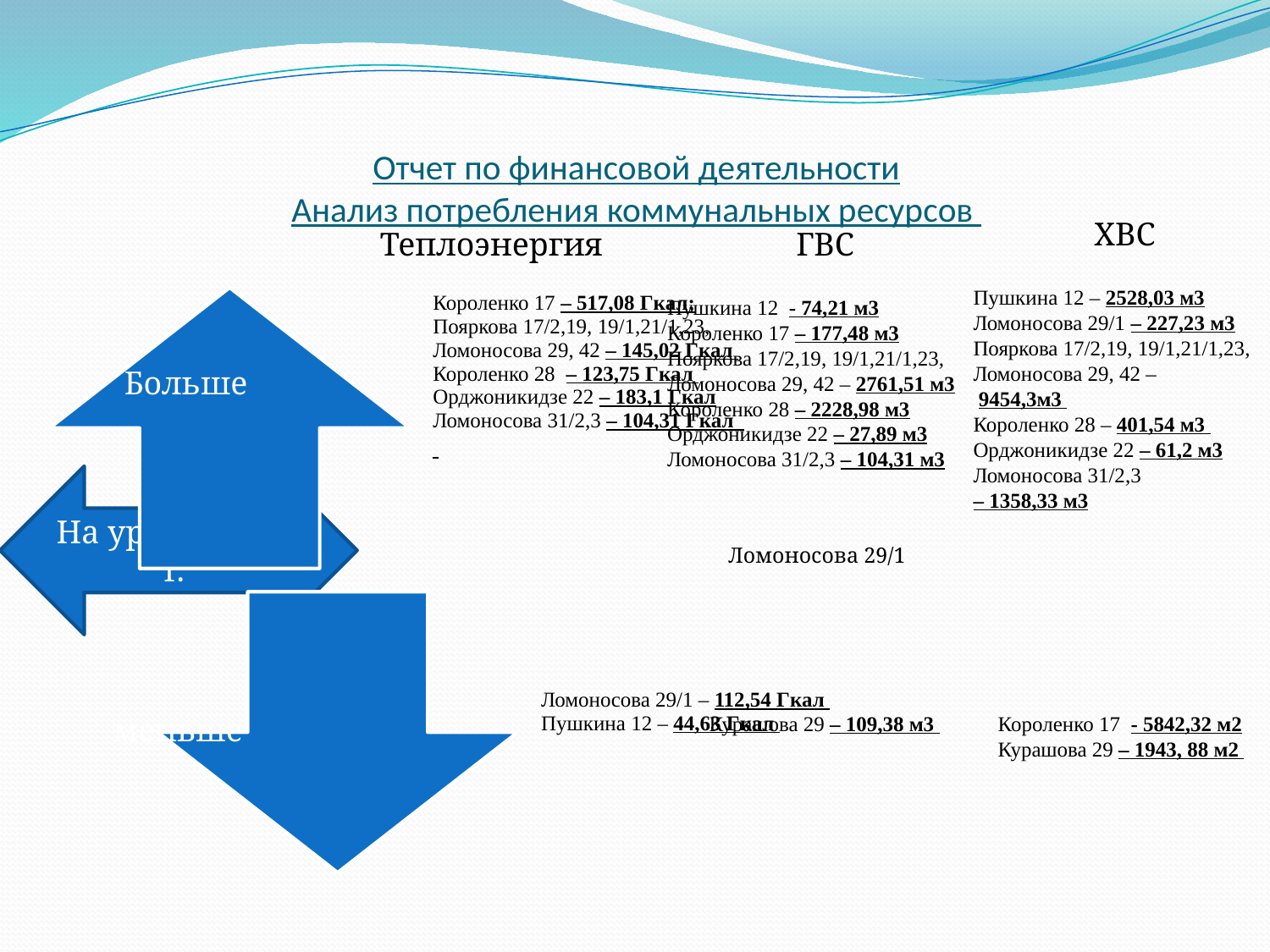

# Отчет по финансовой деятельности Анализ потребления коммунальных ресурсов
ХВС
Теплоэнергия
ГВС
Пушкина 12 – 2528,03 м3
Ломоносова 29/1 – 227,23 м3
Пояркова 17/2,19, 19/1,21/1,23,
Ломоносова 29, 42 –
 9454,3м3
Короленко 28 – 401,54 м3
Орджоникидзе 22 – 61,2 м3
Ломоносова 31/2,3
– 1358,33 м3

Ломоносова 29/1 – 112,54 Гкал
Пушкина 12 – 44,63 Гкал
Короленко 17 – 517,08 Гкал;
Пояркова 17/2,19, 19/1,21/1,23,
Ломоносова 29, 42 – 145,02 Гкал
Короленко 28  – 123,75 Гкал
Орджоникидзе 22 – 183,1 Гкал
Ломоносова 31/2,3 – 104,31 Гкал
Пушкина 12  - 74,21 м3
Короленко 17 – 177,48 м3
Пояркова 17/2,19, 19/1,21/1,23,
Ломоносова 29, 42 – 2761,51 м3
Короленко 28 – 2228,98 м3
Орджоникидзе 22 – 27,89 м3
Ломоносова 31/2,3 – 104,31 м3

Больше
На уровне 2013 г.
Ломоносова 29/1
меньше
Курашова 29 – 109,38 м3
Короленко 17  - 5842,32 м2
Курашова 29 – 1943, 88 м2